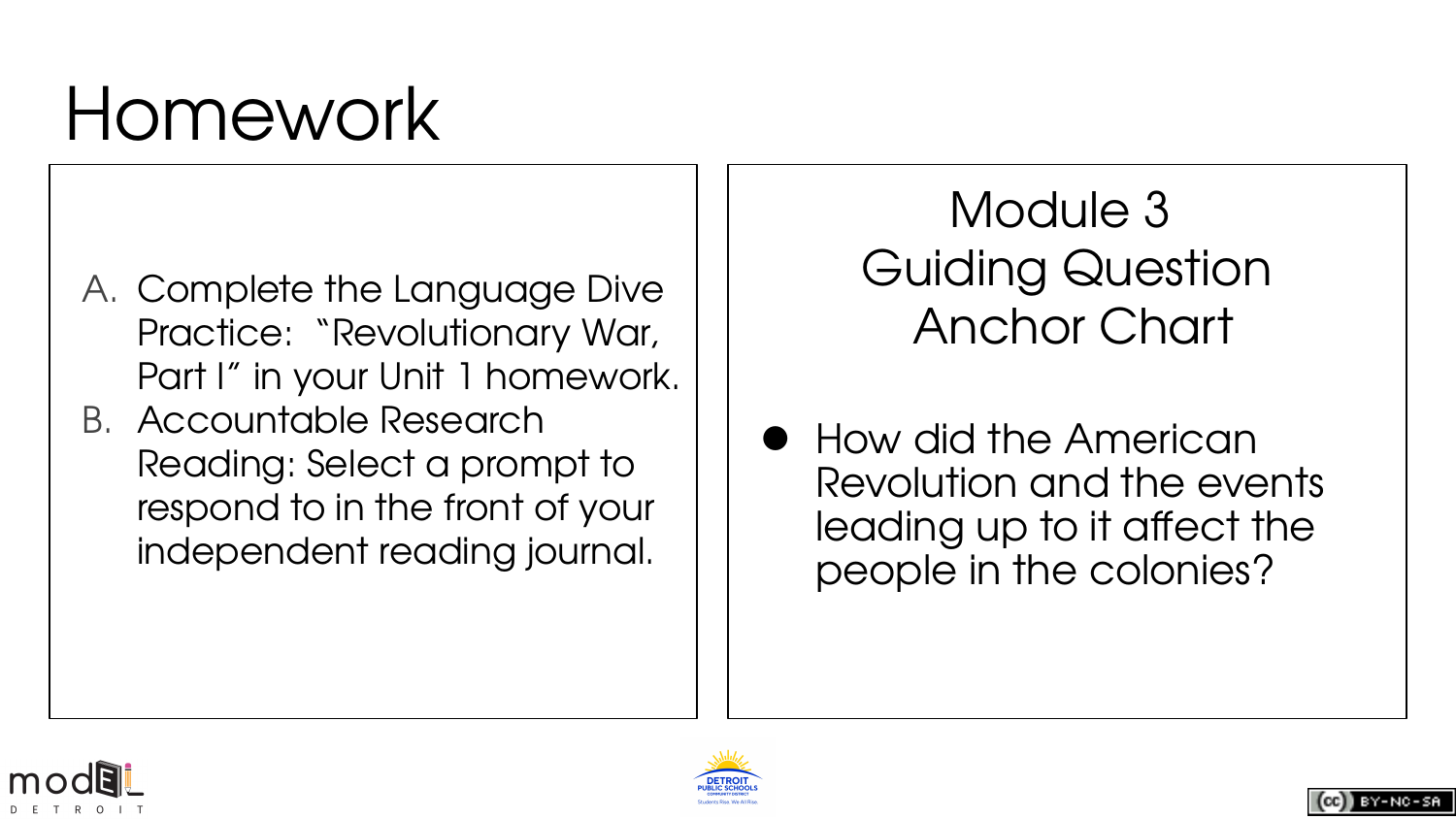

# Homework

Complete the Language Dive Practice:  “Revolutionary War, Part I” in your Unit 1 homework.
Accountable Research Reading: Select a prompt to respond to in the front of your independent reading journal.

Module 3
Guiding Question
 Anchor Chart

How did the American Revolution and the events leading up to it affect the people in the colonies?